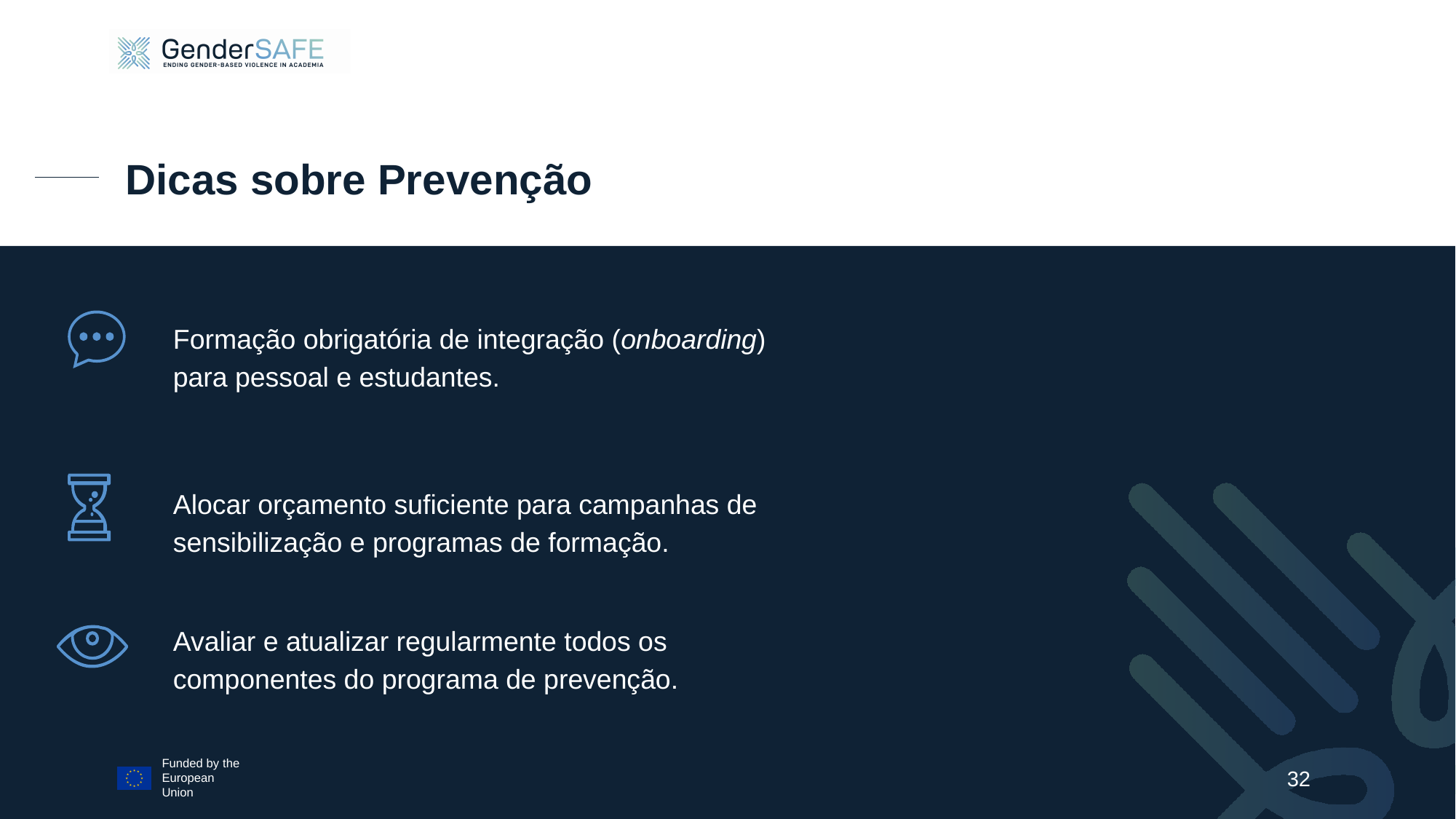

# Dicas sobre Prevenção

Formação obrigatória de integração (onboarding) para pessoal e estudantes.

Alocar orçamento suficiente para campanhas de sensibilização e programas de formação.
Avaliar e atualizar regularmente todos os componentes do programa de prevenção.